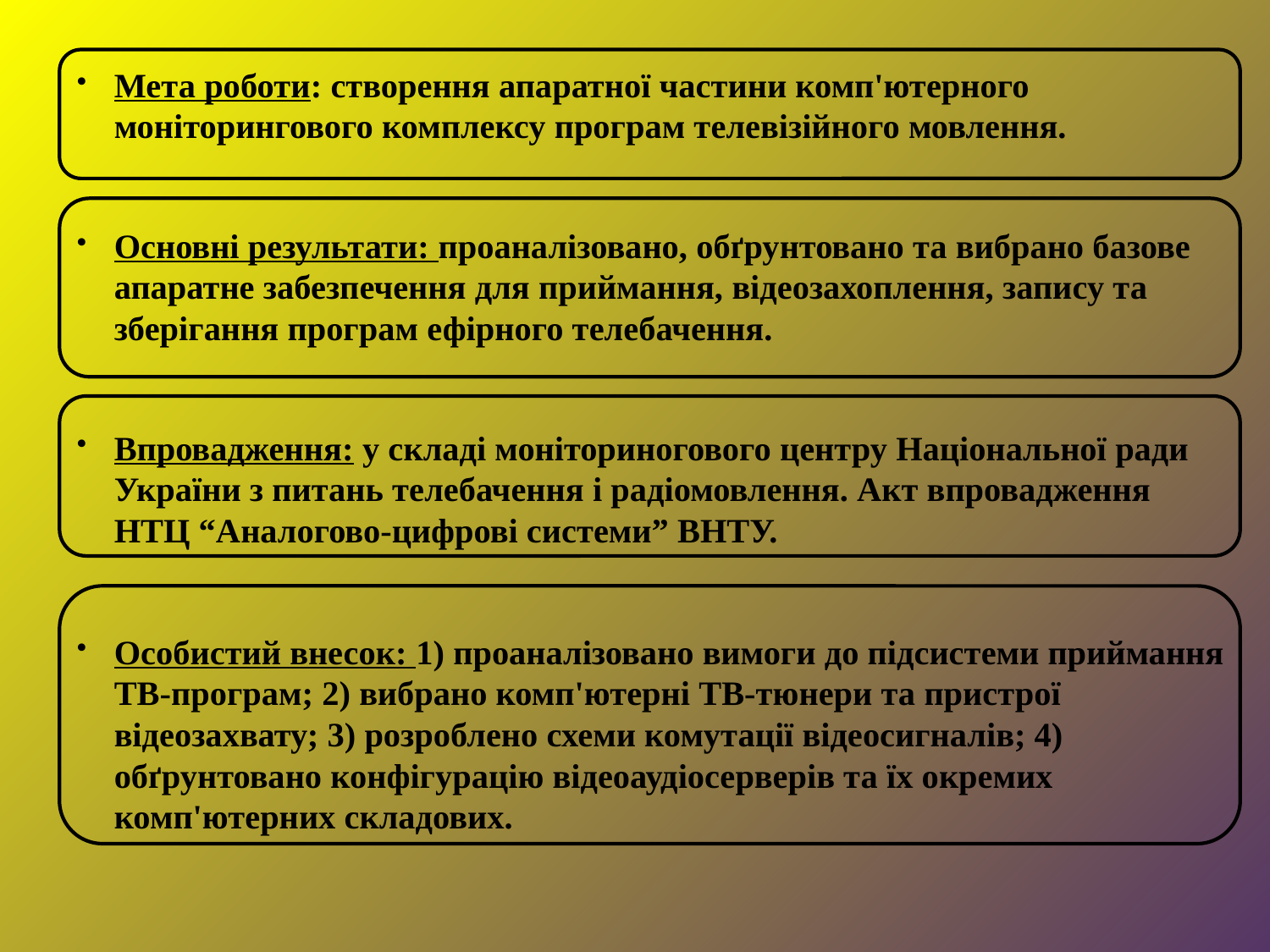

Мета роботи: створення апаратної частини комп'ютерного моніторингового комплексу програм телевізійного мовлення.

Основні результати: проаналізовано, обґрунтовано та вибрано базове апаратне забезпечення для приймання, відеозахоплення, запису та зберігання програм ефірного телебачення.

Впровадження: у складі моніториногового центру Національної ради України з питань телебачення і радіомовлення. Акт впровадження НТЦ “Аналогово-цифрові системи” ВНТУ.

Особистий внесок: 1) проаналізовано вимоги до підсистеми приймання ТВ-програм; 2) вибрано комп'ютерні ТВ-тюнери та пристрої відеозахвату; 3) розроблено схеми комутації відеосигналів; 4) обґрунтовано конфігурацію відеоаудіосерверів та їх окремих комп'ютерних складових.